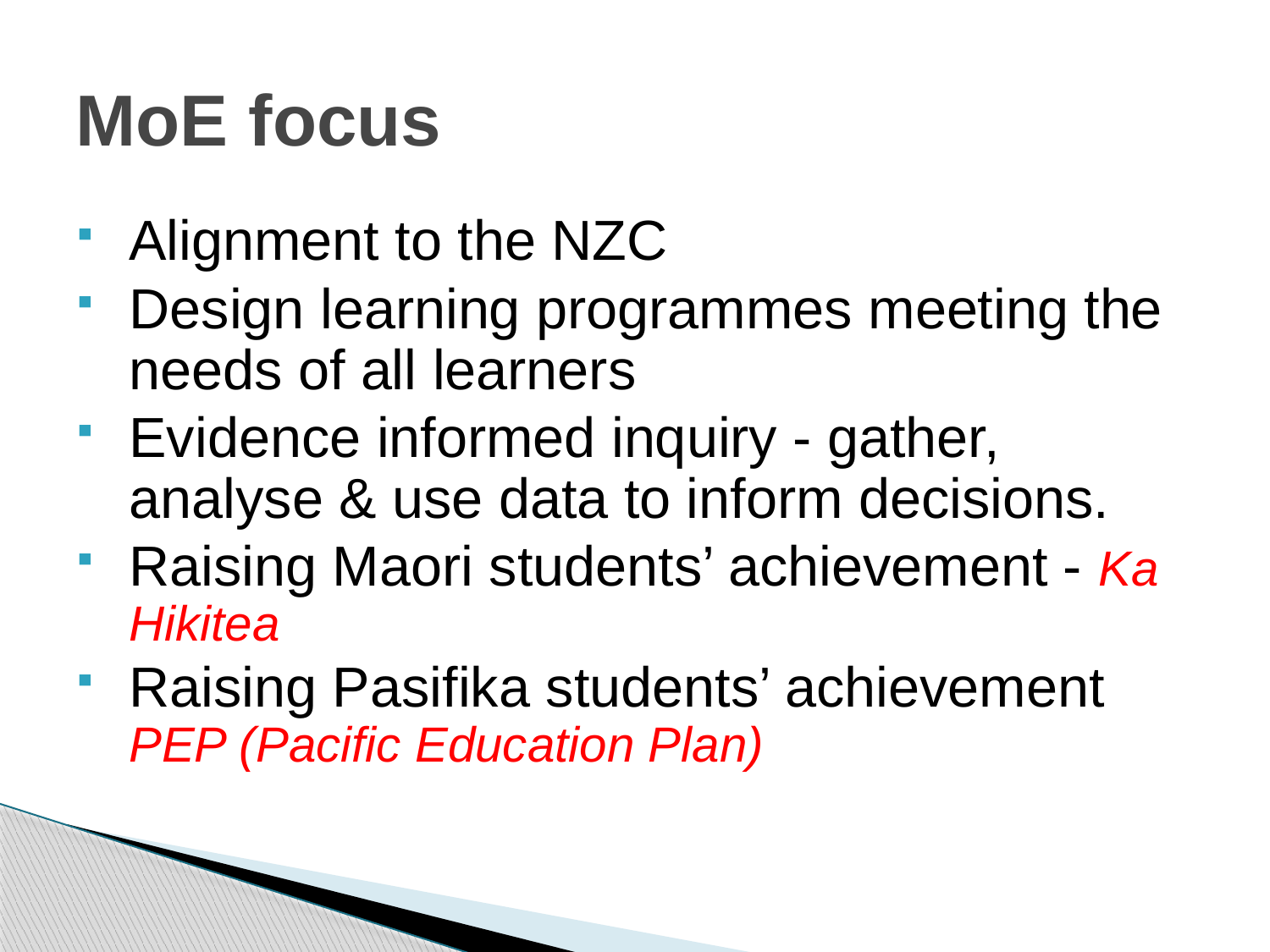

# MoE focus
Alignment to the NZC
Design learning programmes meeting the needs of all learners
Evidence informed inquiry - gather, analyse & use data to inform decisions.
Raising Maori students’ achievement - Ka Hikitea
Raising Pasifika students’ achievement PEP (Pacific Education Plan)